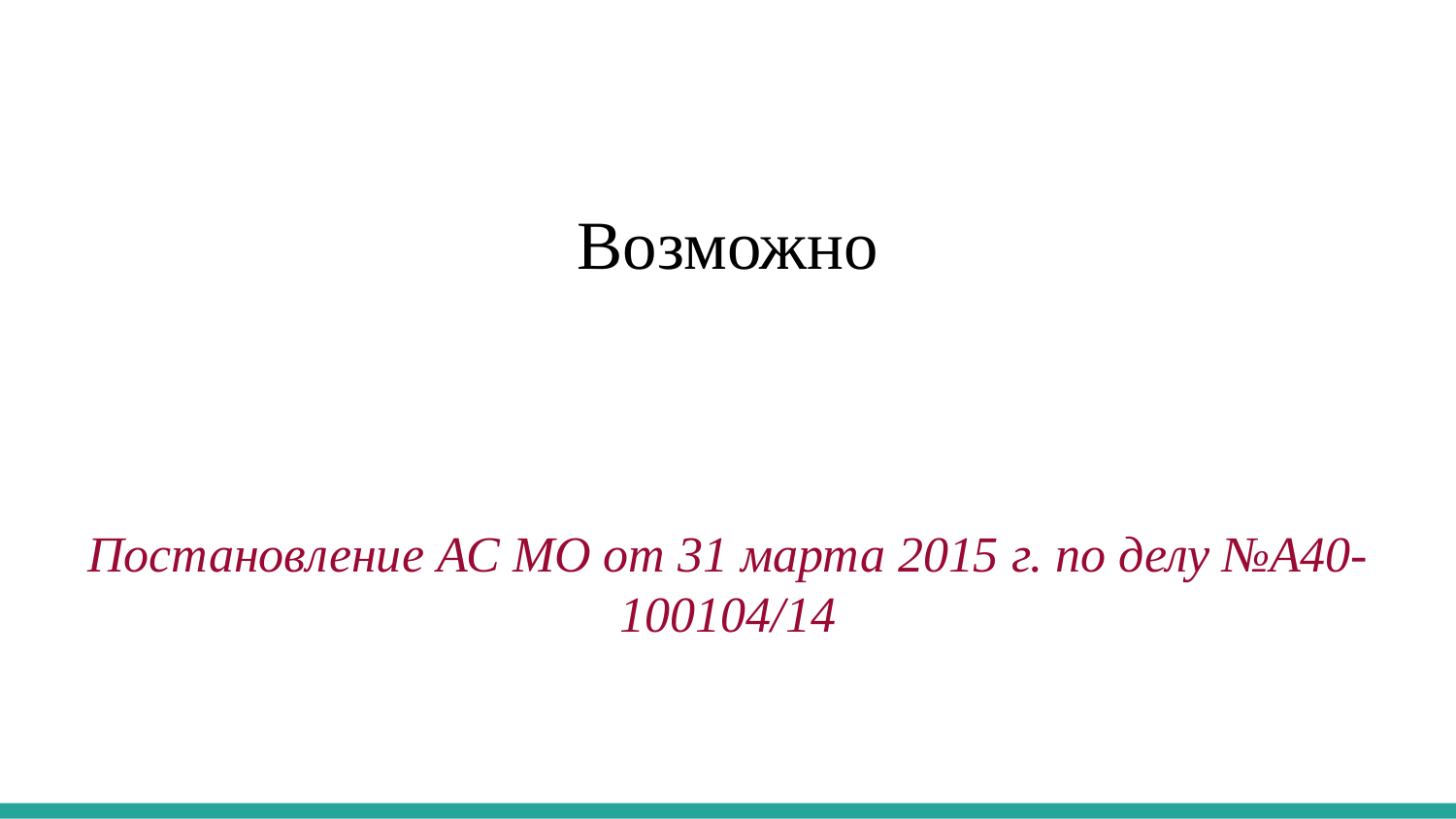

Возможно

Постановление АС МО от 31 марта 2015 г. по делу №А40-100104/14